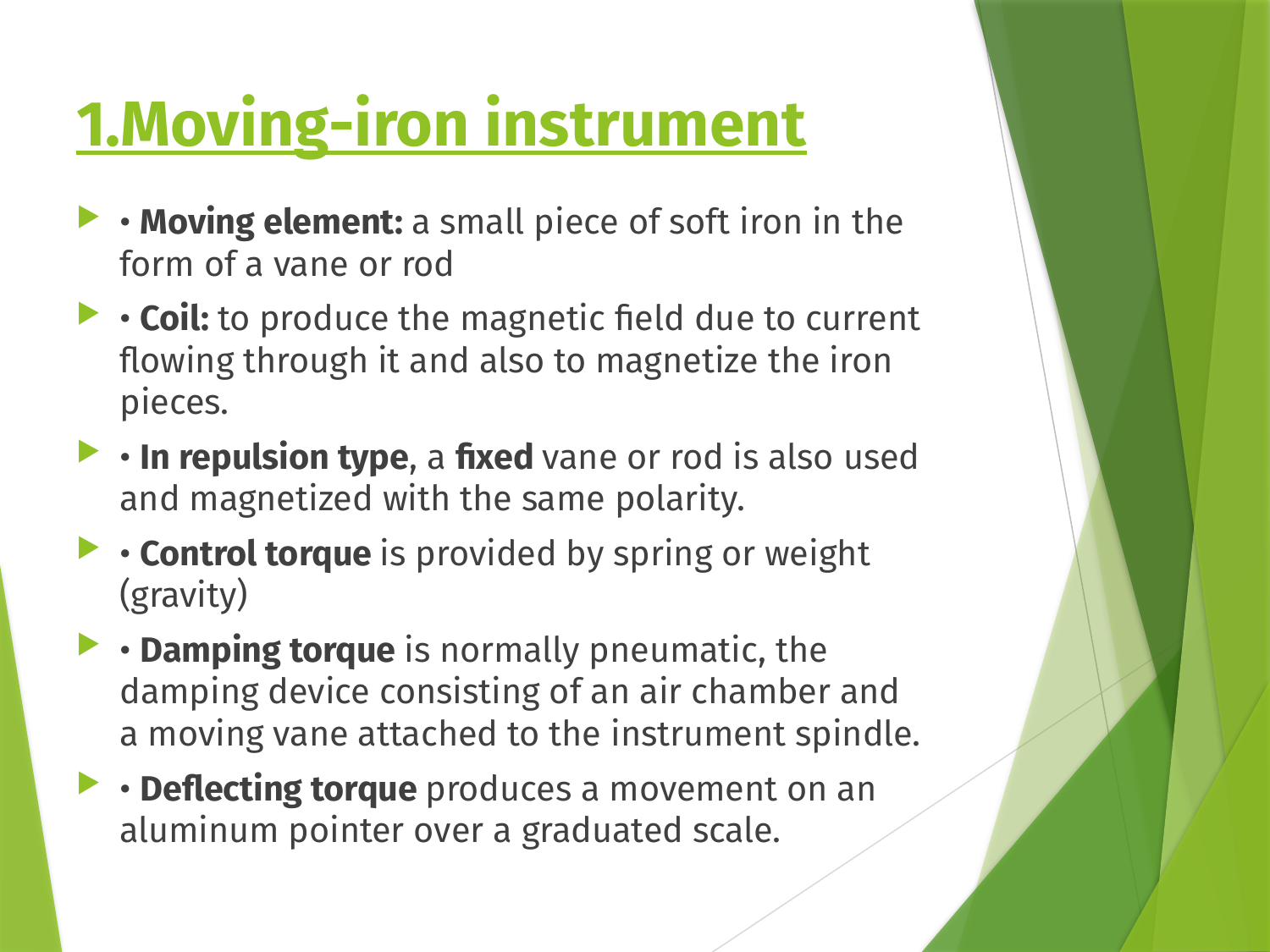

# 1.Moving-iron instrument
• Moving element: a small piece of soft iron in the form of a vane or rod
• Coil: to produce the magnetic field due to current flowing through it and also to magnetize the iron pieces.
• In repulsion type, a fixed vane or rod is also used and magnetized with the same polarity.
• Control torque is provided by spring or weight (gravity)
• Damping torque is normally pneumatic, the damping device consisting of an air chamber and a moving vane attached to the instrument spindle.
• Deflecting torque produces a movement on an aluminum pointer over a graduated scale.